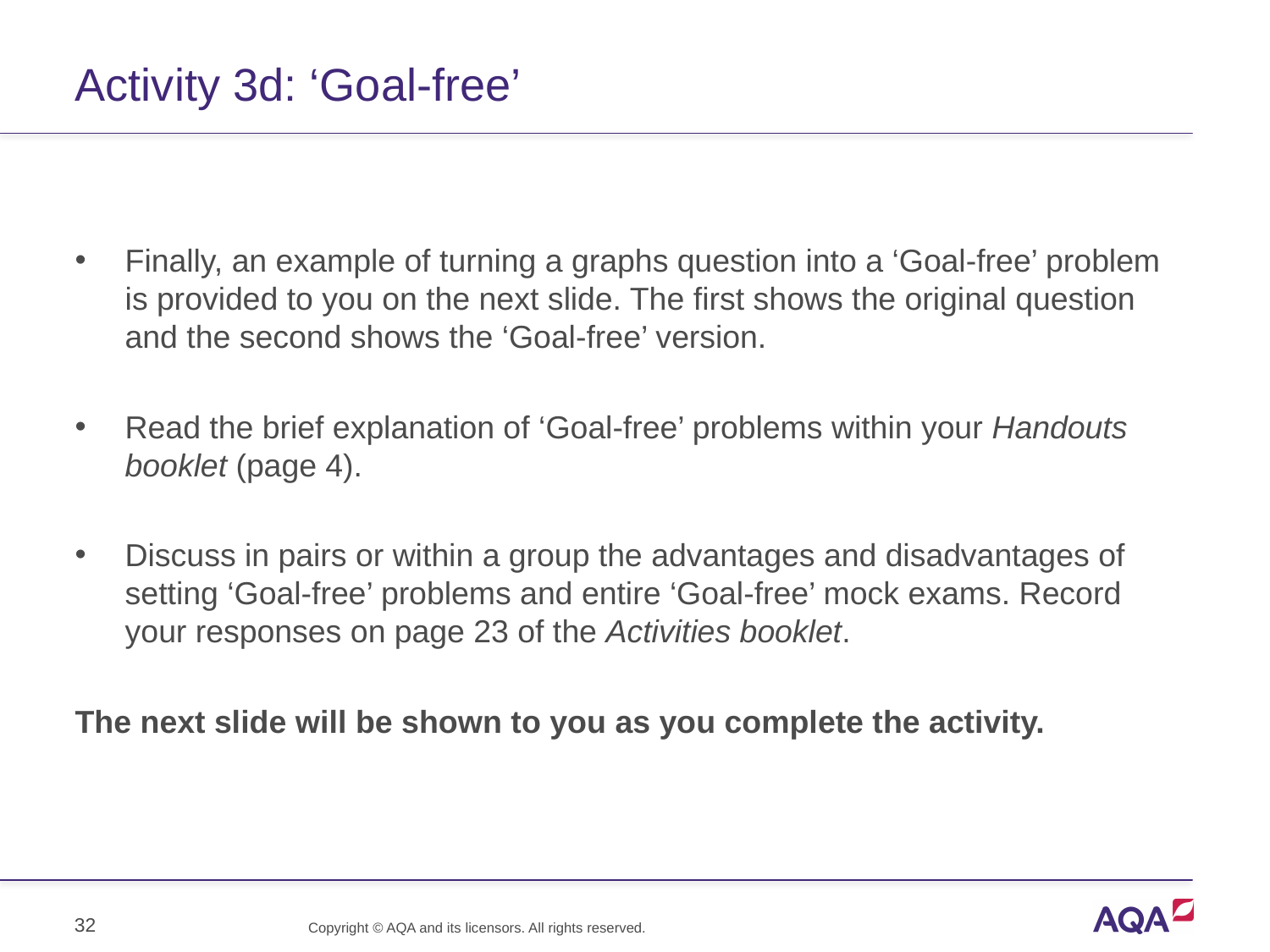

# Activity 3d: ‘Goal-free’
Finally, an example of turning a graphs question into a ‘Goal-free’ problem is provided to you on the next slide. The first shows the original question and the second shows the ‘Goal-free’ version.

Read the brief explanation of ‘Goal-free’ problems within your Handouts booklet (page 4).

Discuss in pairs or within a group the advantages and disadvantages of setting ‘Goal-free’ problems and entire ‘Goal-free’ mock exams. Record your responses on page 23 of the Activities booklet.

The next slide will be shown to you as you complete the activity.

32
Copyright © AQA and its licensors. All rights reserved.